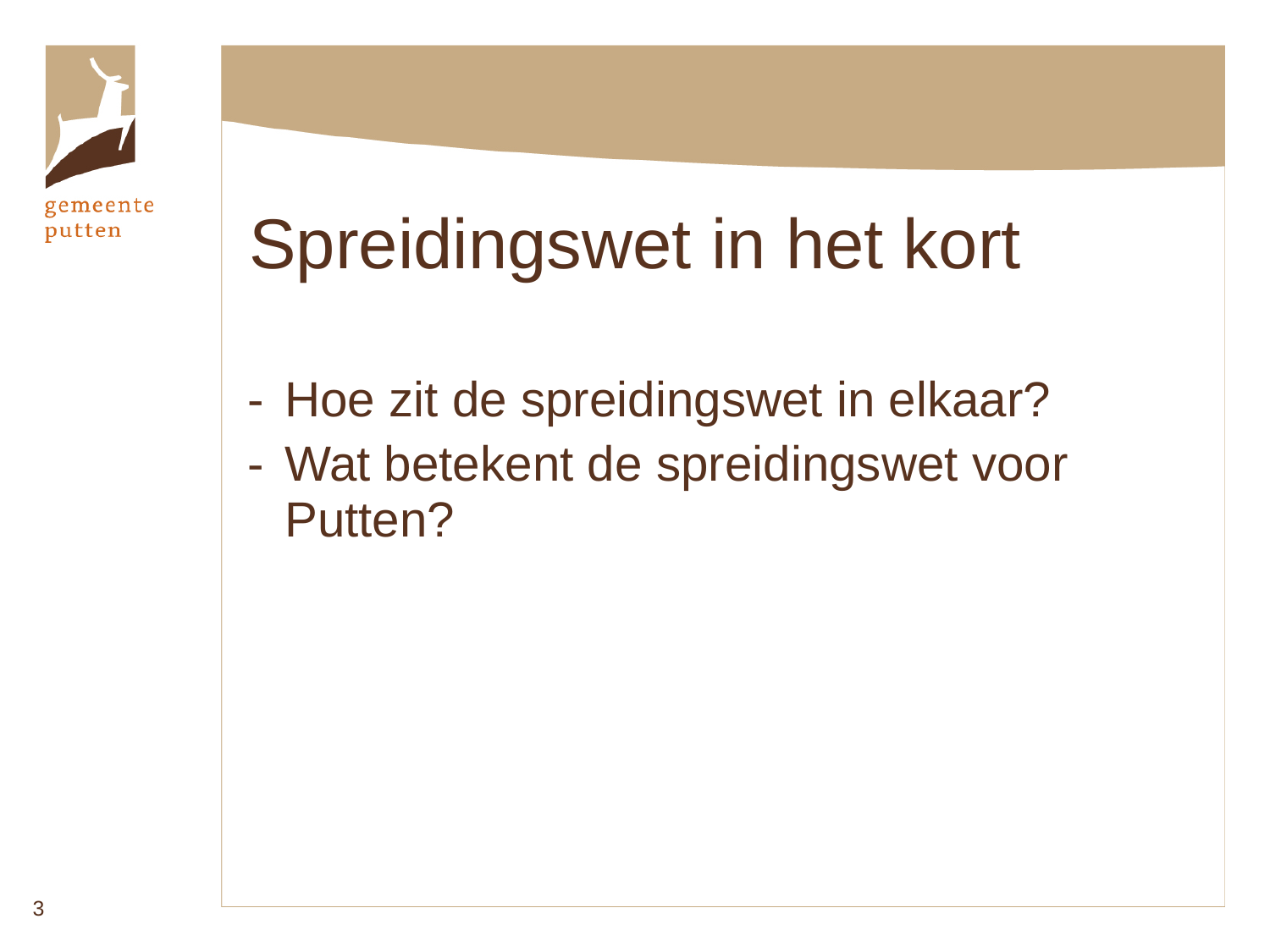

Spreidingswet in het kort
Hoe zit de spreidingswet in elkaar?
Wat betekent de spreidingswet voor Putten?

3